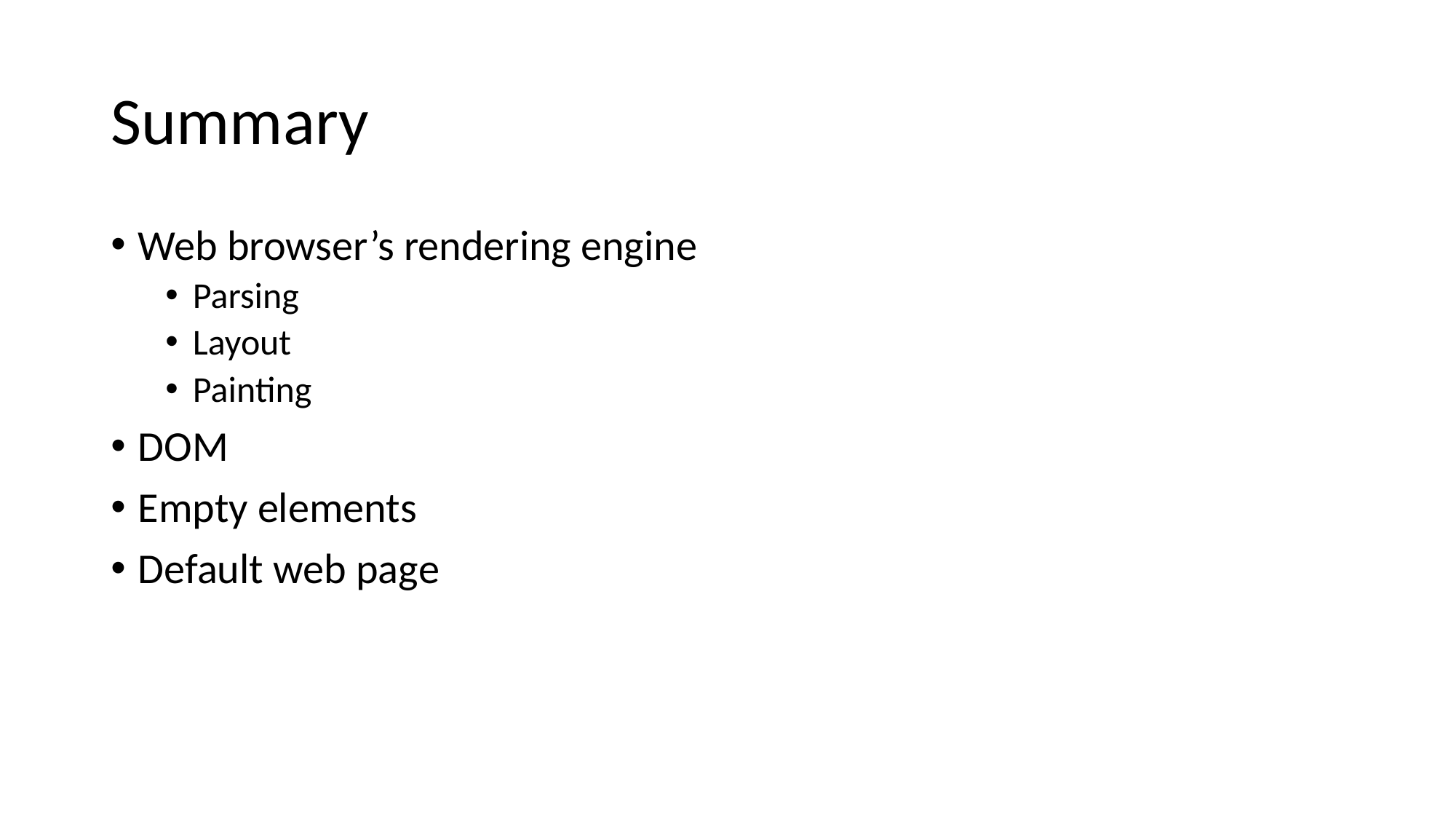

# Summary
Web browser’s rendering engine
Parsing
Layout
Painting
DOM
Empty elements
Default web page